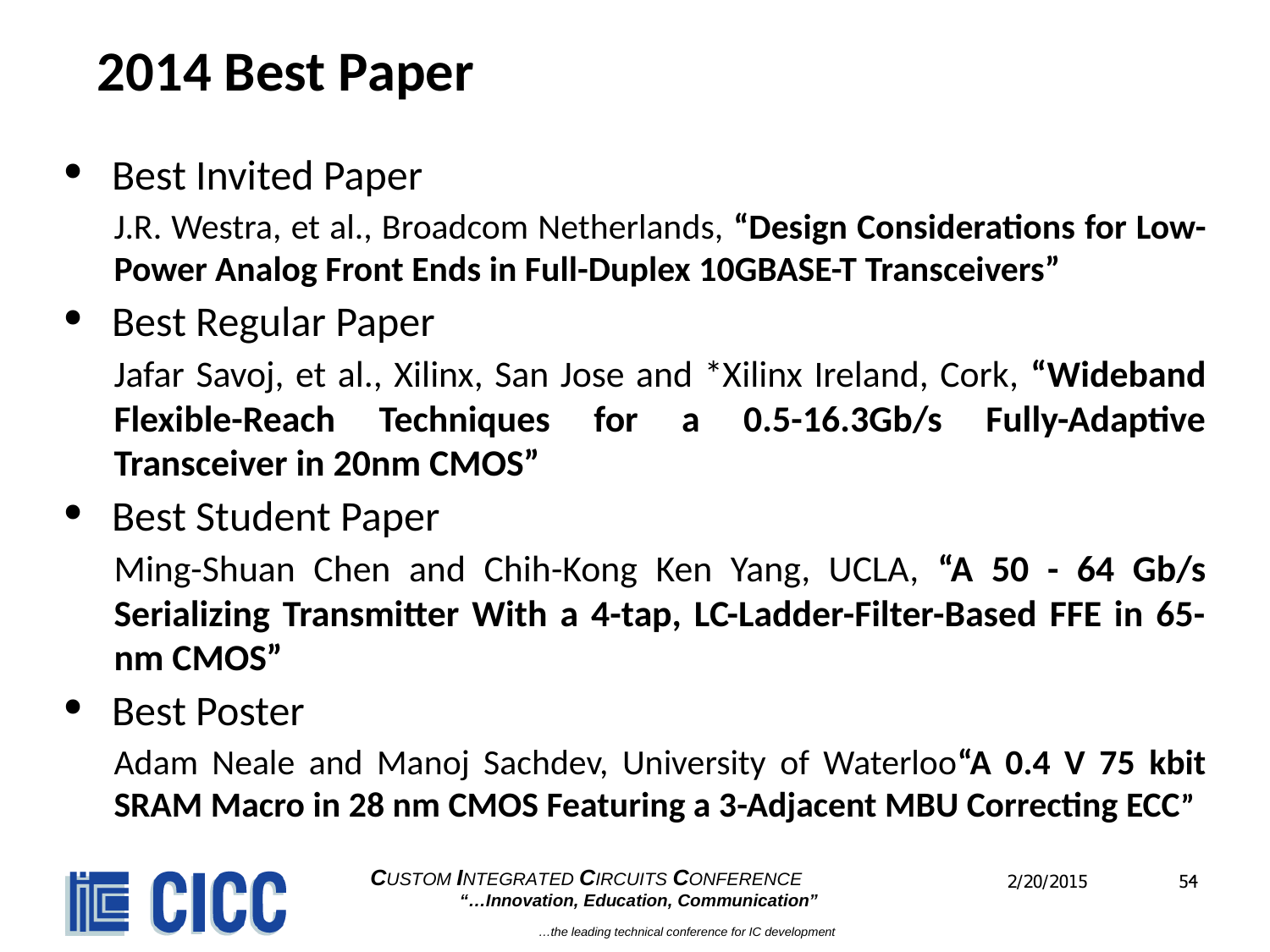

# 2014 Best Paper
Best Invited Paper
J.R. Westra, et al., Broadcom Netherlands, “Design Considerations for Low-Power Analog Front Ends in Full-Duplex 10GBASE-T Transceivers”
Best Regular Paper
Jafar Savoj, et al., Xilinx, San Jose and *Xilinx Ireland, Cork, “Wideband Flexible-Reach Techniques for a 0.5-16.3Gb/s Fully-Adaptive Transceiver in 20nm CMOS”
Best Student Paper
Ming-Shuan Chen and Chih-Kong Ken Yang, UCLA, “A 50 - 64 Gb/s Serializing Transmitter With a 4-tap, LC-Ladder-Filter-Based FFE in 65-nm CMOS”
Best Poster
Adam Neale and Manoj Sachdev, University of Waterloo“A 0.4 V 75 kbit SRAM Macro in 28 nm CMOS Featuring a 3-Adjacent MBU Correcting ECC”

Page 54